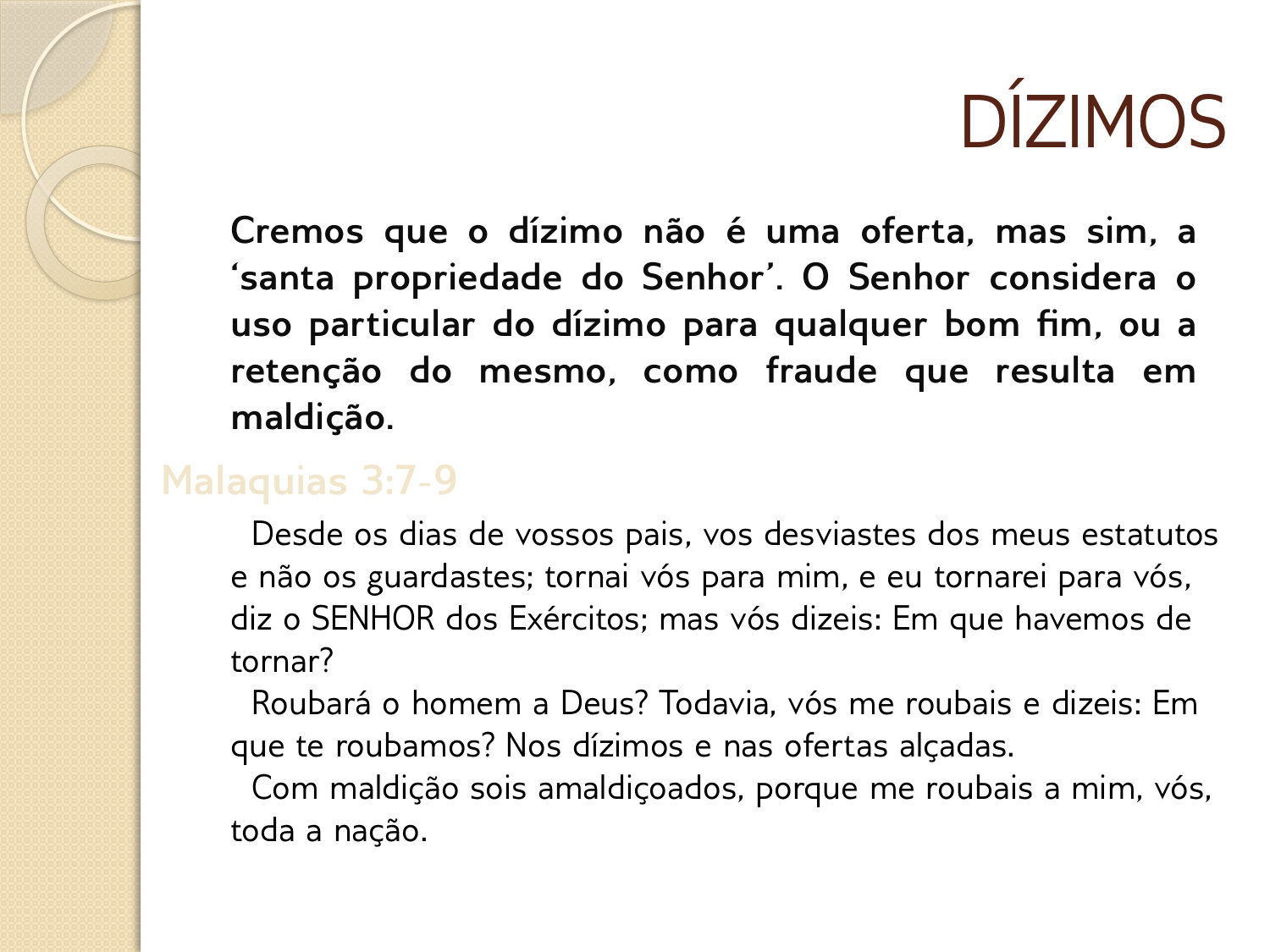

# DÍZIMOS
Cremos que o dízimo não é uma oferta, mas sim, a ‘santa propriedade do Senhor’. O Senhor considera o uso particular do dízimo para qualquer bom fim, ou a retenção do mesmo, como fraude que resulta em maldição.
Malaquias 3:7-9
  Desde os dias de vossos pais, vos desviastes dos meus estatutos e não os guardastes; tornai vós para mim, e eu tornarei para vós, diz o SENHOR dos Exércitos; mas vós dizeis: Em que havemos de tornar?
  Roubará o homem a Deus? Todavia, vós me roubais e dizeis: Em que te roubamos? Nos dízimos e nas ofertas alçadas.
  Com maldição sois amaldiçoados, porque me roubais a mim, vós, toda a nação.